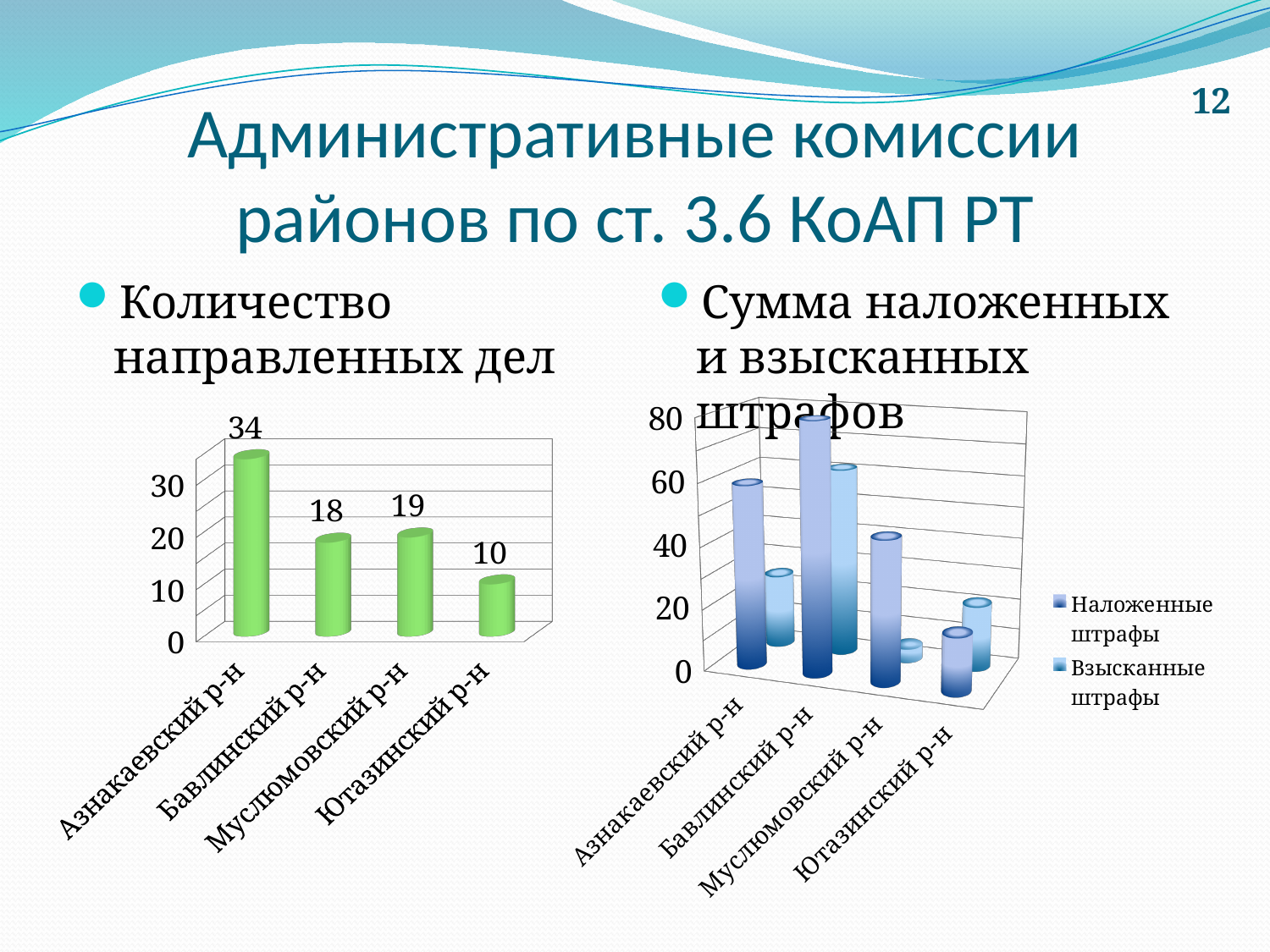

12
# Административные комиссии районов по ст. 3.6 КоАП РТ
Количество направленных дел
Сумма наложенных и взысканных штрафов

[unsupported chart]

[unsupported chart]